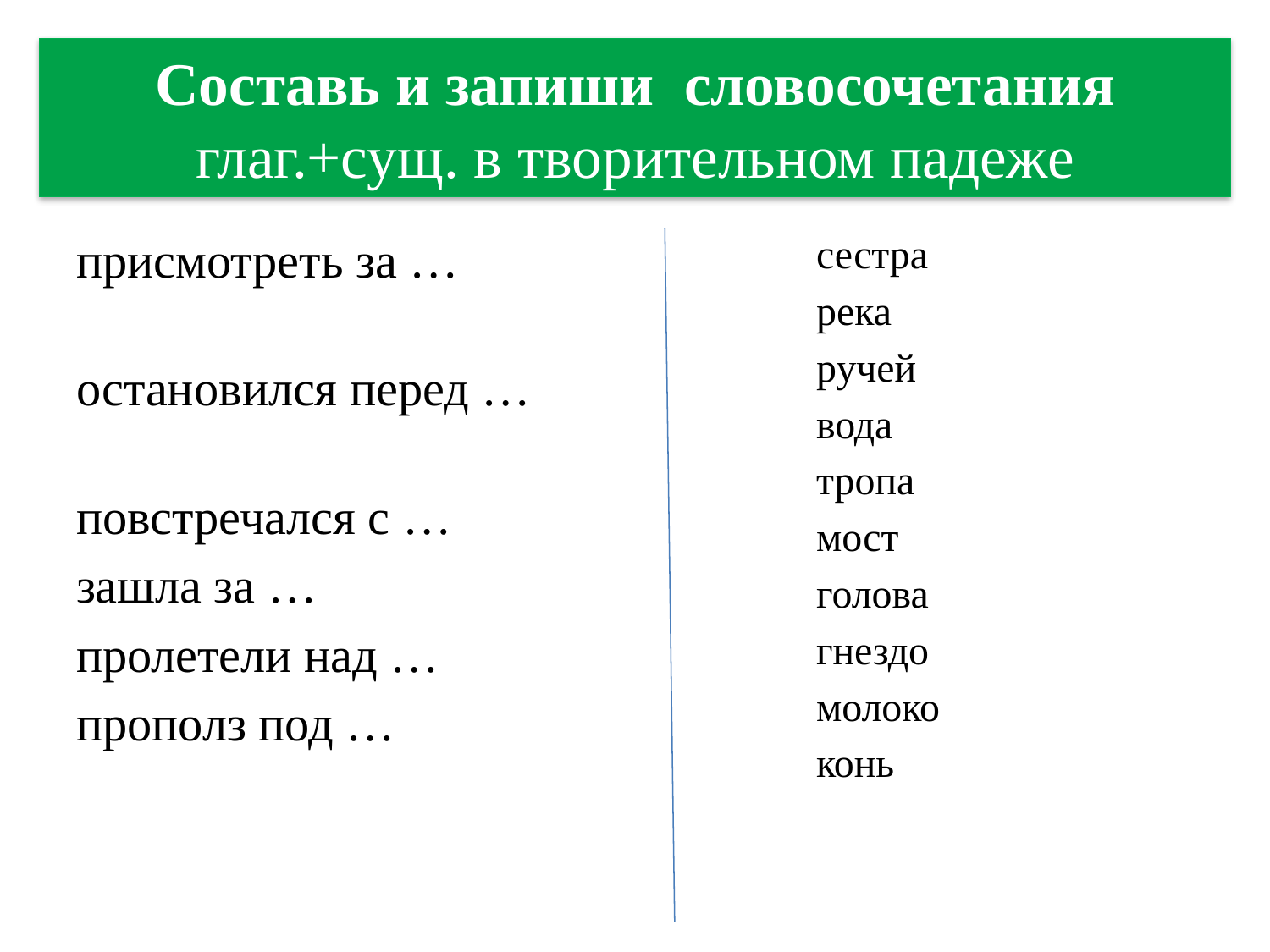

# Составь и запиши  словосочетания глаг.+сущ. в творительном падеже
присмотреть за …
остановился перед …
повстречался с …
зашла за …
пролетели над …
прополз под …

сестра
река
ручей
вода
тропа
мост
голова
гнездо
молоко
конь